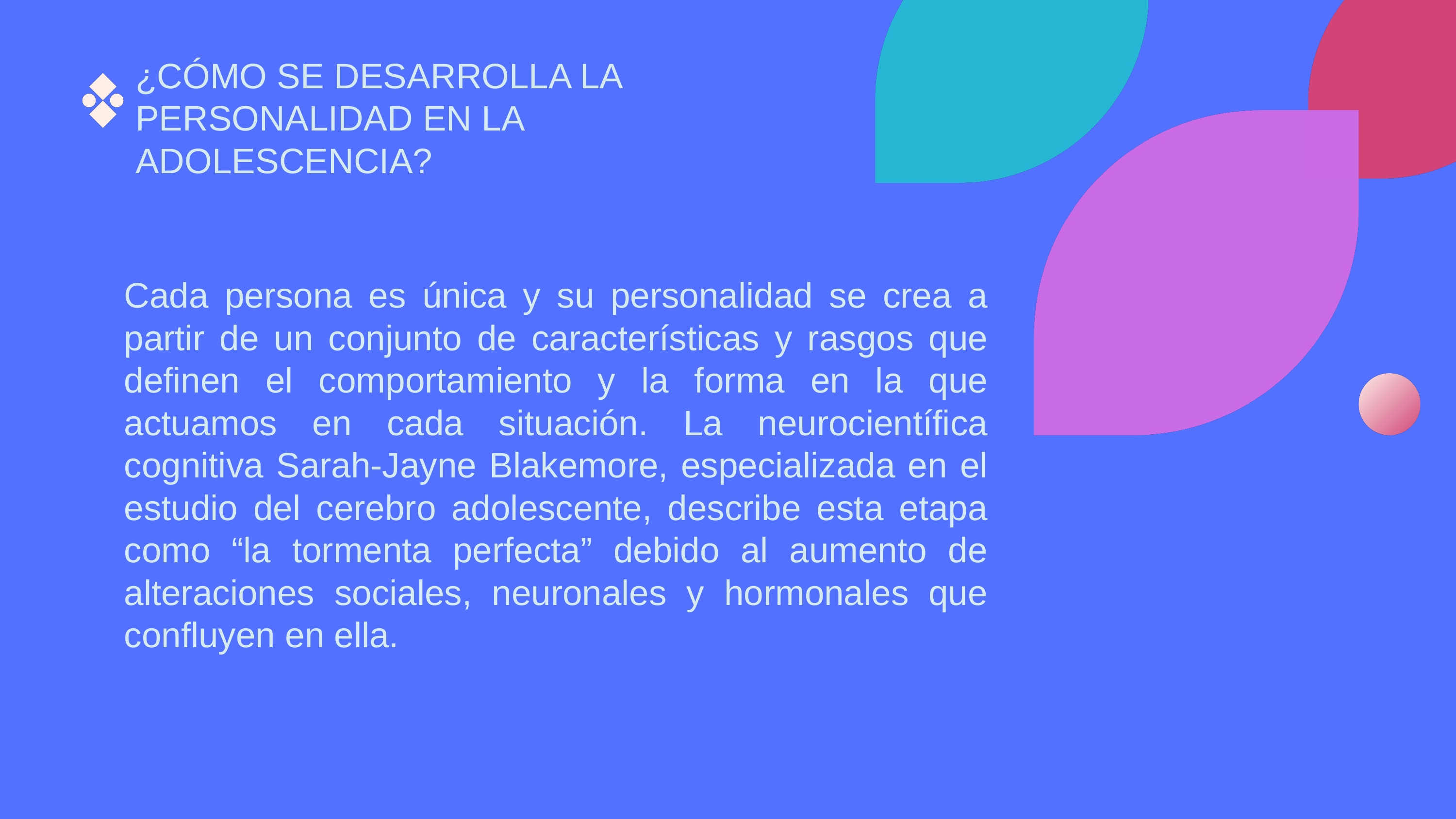

¿CÓMO SE DESARROLLA LA PERSONALIDAD EN LA ADOLESCENCIA?

Cada persona es única y su personalidad se crea a partir de un conjunto de características y rasgos que definen el comportamiento y la forma en la que actuamos en cada situación. La neurocientífica cognitiva Sarah-Jayne Blakemore, especializada en el estudio del cerebro adolescente, describe esta etapa como “la tormenta perfecta” debido al aumento de alteraciones sociales, neuronales y hormonales que confluyen en ella.